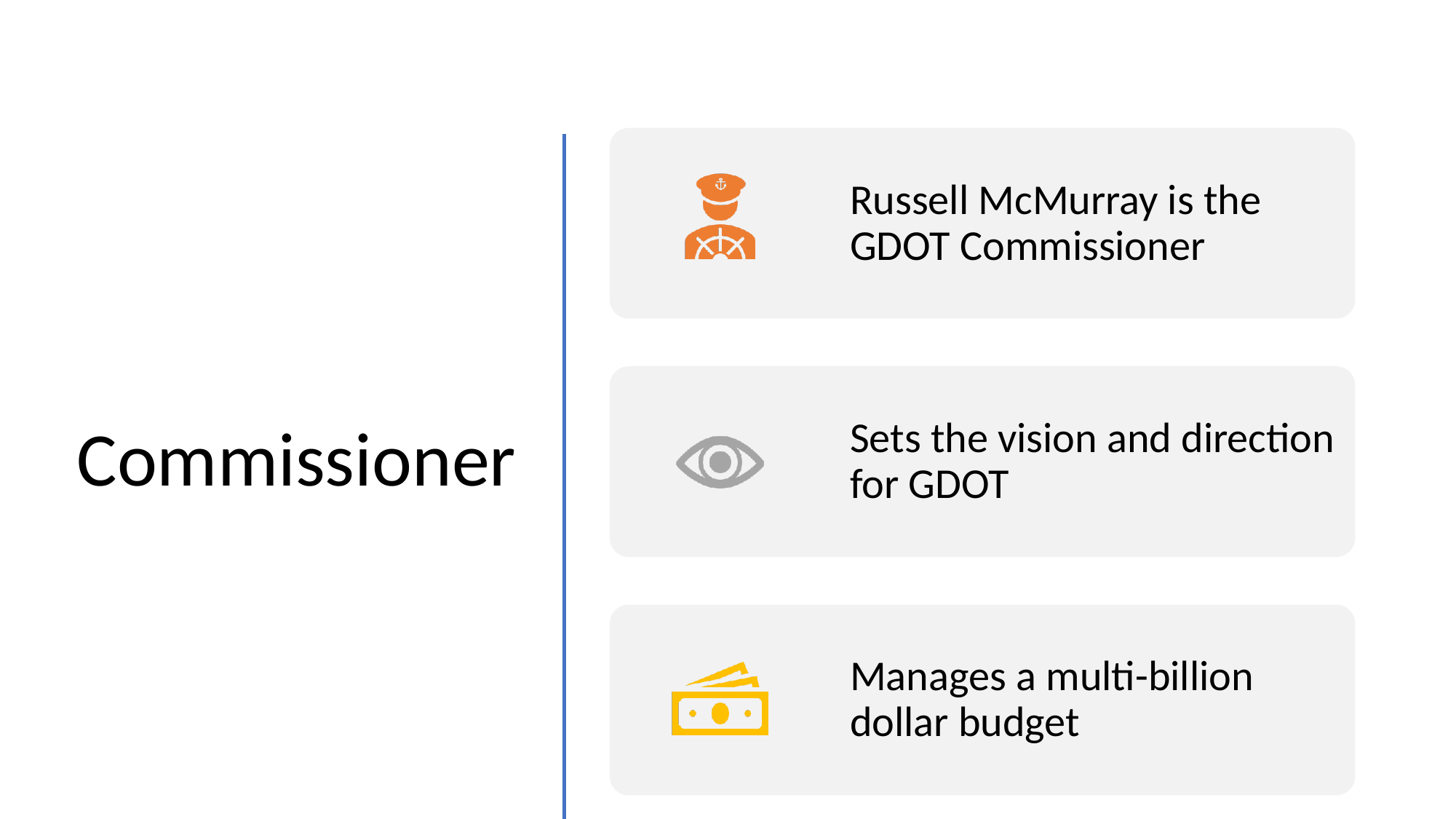

# Commissioner

Russell McMurray is the GDOT Commissioner

Sets the vision and direction for GDOT

Manages a multi-billion dollar budget